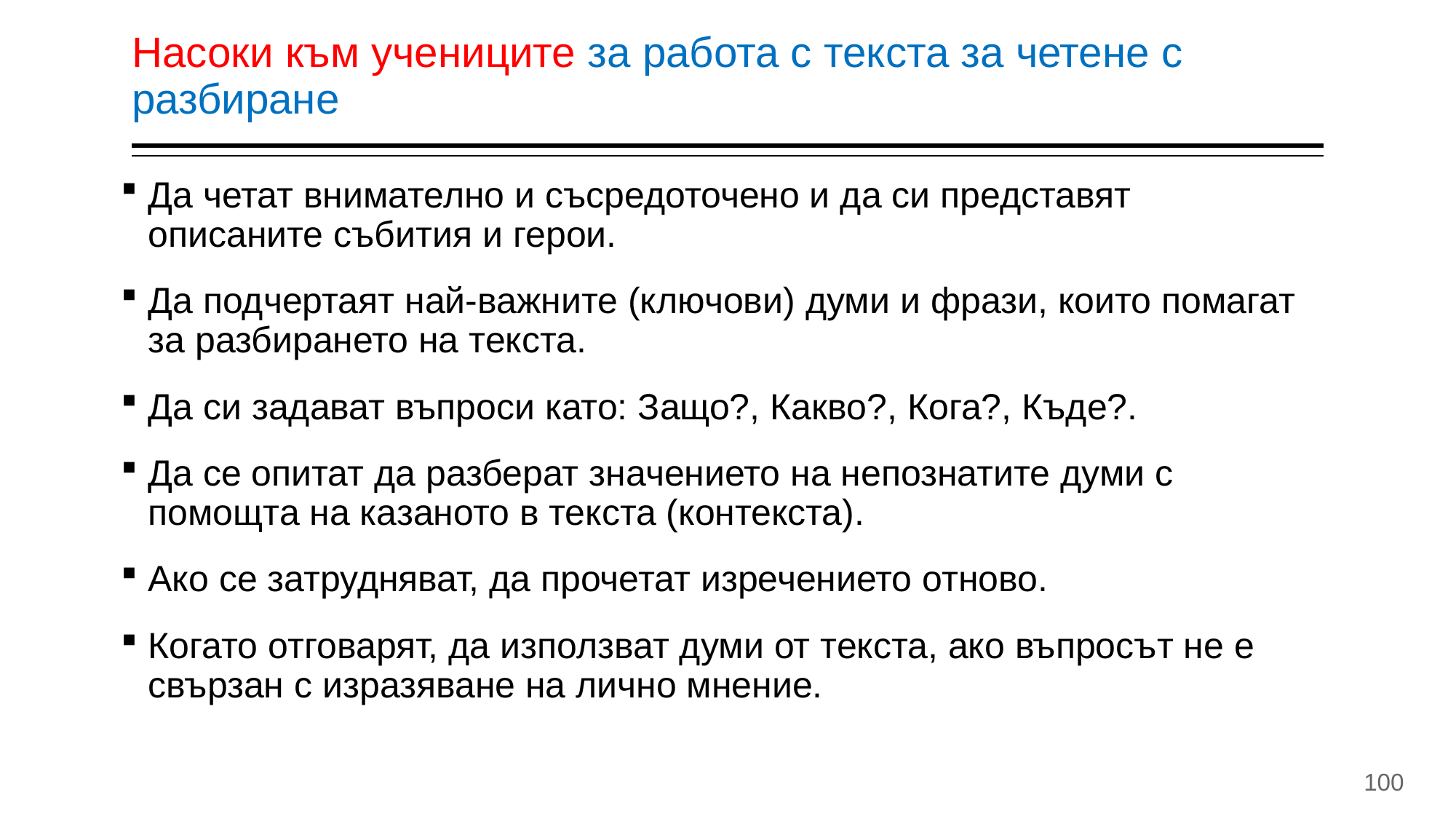

# Насоки към учениците за работа с текста за четене с разбиране
Да четат внимателно и съсредоточено и да си представят описаните събития и герои.
Да подчертаят най-важните (ключови) думи и фрази, които помагат за разбирането на текста.
Да си задават въпроси като: Защо?, Какво?, Кога?, Къде?.
Да се опитат да разберат значението на непознатите думи с помощта на казаното в текста (контекста).
Ако се затрудняват, да прочетат изречението отново.
Когато отговарят, да използват думи от текста, ако въпросът не е свързан с изразяване на лично мнение.
100